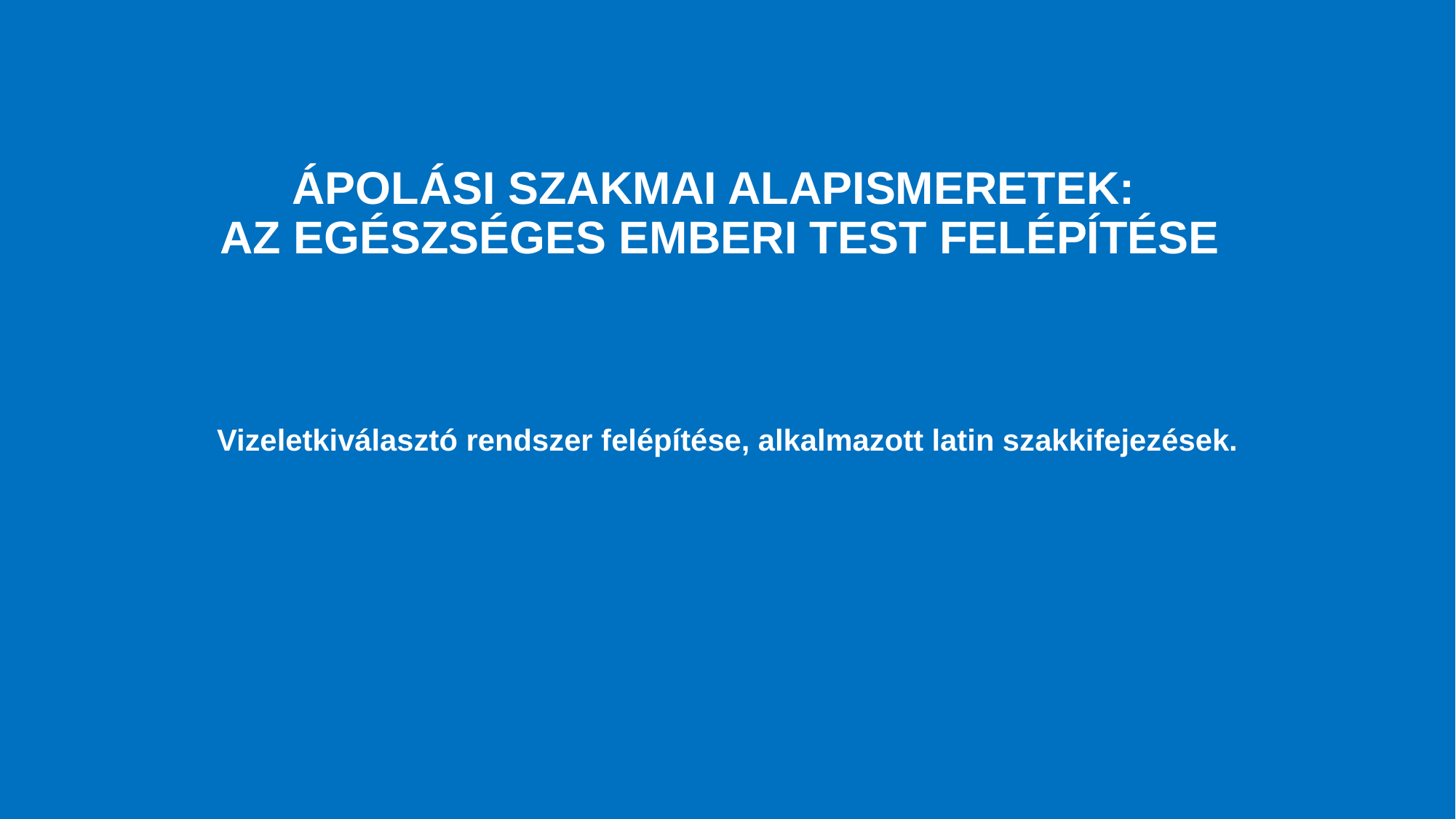

# Ápolási szakmai alapismeretek: az egészséges emberi test felépítése

Vizeletkiválasztó rendszer felépítése, alkalmazott latin szakkifejezések.